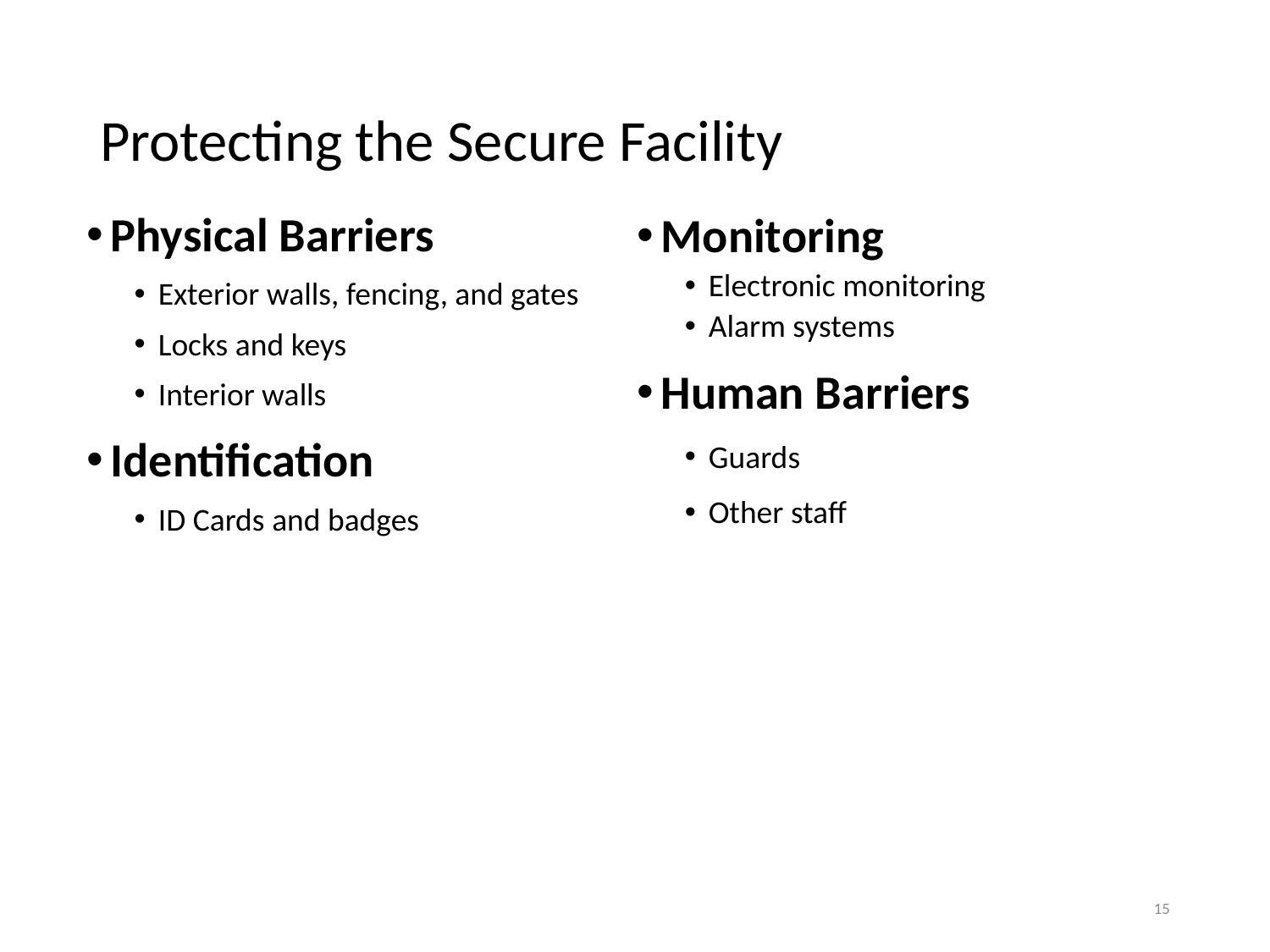

# Protecting the Secure Facility
Physical Barriers
Exterior walls, fencing, and gates
Locks and keys
Interior walls
Identification
ID Cards and badges

Monitoring
Electronic monitoring
Alarm systems
Human Barriers
Guards
Other staff
15